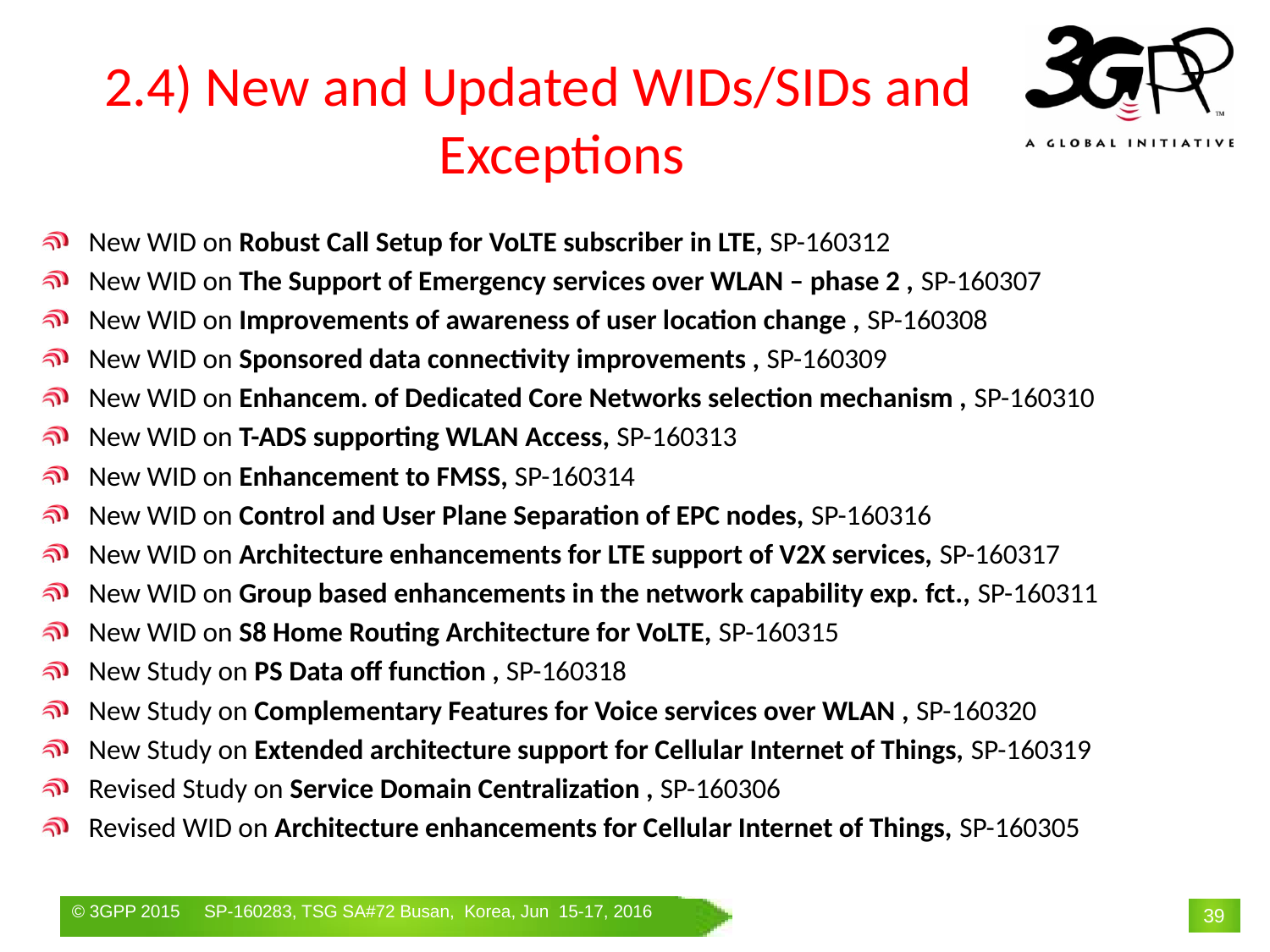

# 2.4) New and Updated WIDs/SIDs and Exceptions
New WID on Robust Call Setup for VoLTE subscriber in LTE, SP-160312
New WID on The Support of Emergency services over WLAN – phase 2 , SP-160307
New WID on Improvements of awareness of user location change , SP-160308
New WID on Sponsored data connectivity improvements , SP-160309
New WID on Enhancem. of Dedicated Core Networks selection mechanism , SP-160310
New WID on T-ADS supporting WLAN Access, SP-160313
New WID on Enhancement to FMSS, SP-160314
New WID on Control and User Plane Separation of EPC nodes, SP-160316
New WID on Architecture enhancements for LTE support of V2X services, SP-160317
New WID on Group based enhancements in the network capability exp. fct., SP-160311
New WID on S8 Home Routing Architecture for VoLTE, SP-160315
New Study on PS Data off function , SP-160318
New Study on Complementary Features for Voice services over WLAN , SP-160320
New Study on Extended architecture support for Cellular Internet of Things, SP-160319
Revised Study on Service Domain Centralization , SP-160306
Revised WID on Architecture enhancements for Cellular Internet of Things, SP-160305